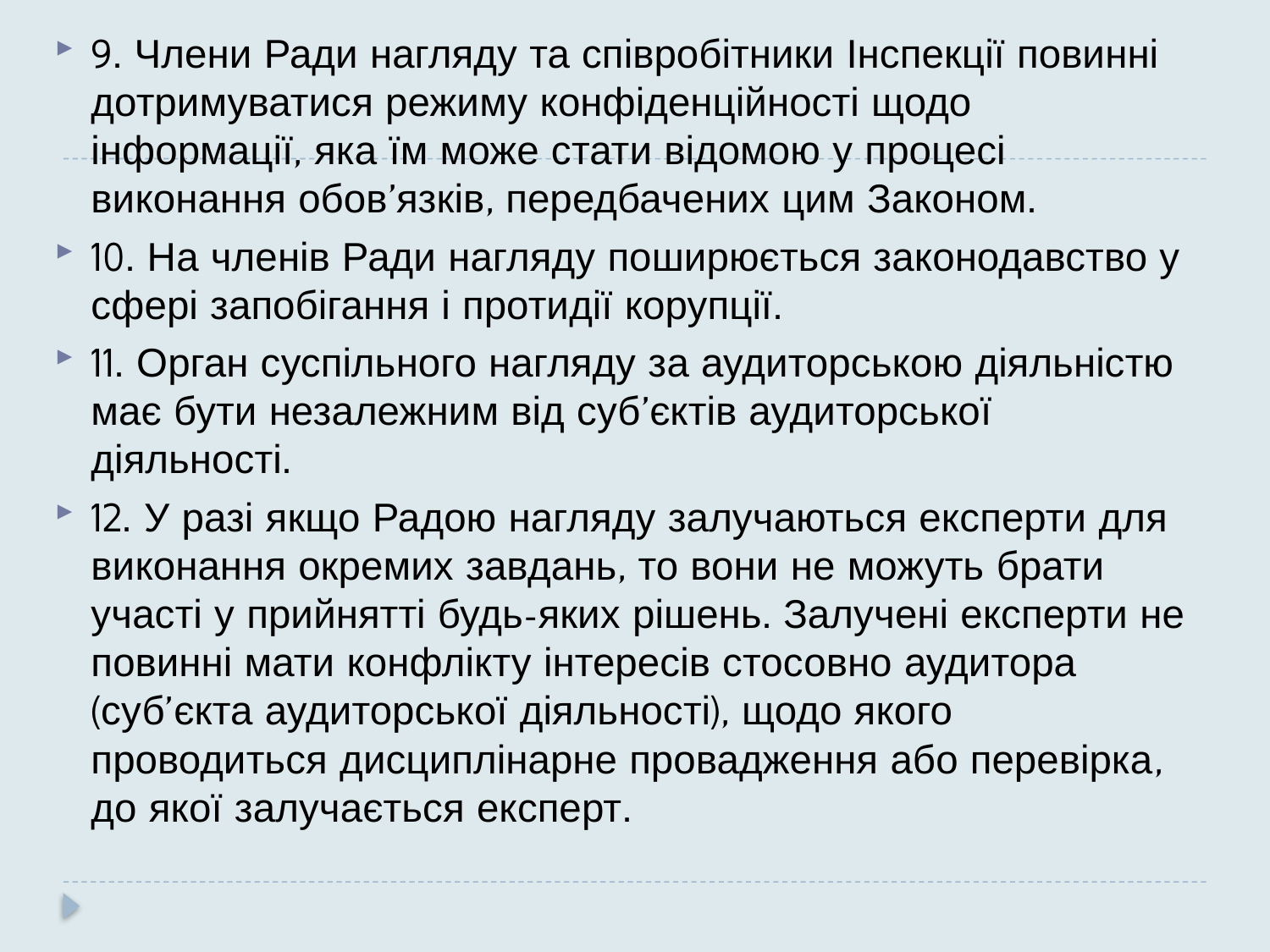

9. Члени Ради нагляду та співробітники Інспекції повинні дотримуватися режиму конфіденційності щодо інформації, яка їм може стати відомою у процесі виконання обов’язків, передбачених цим Законом.
10. На членів Ради нагляду поширюється законодавство у сфері запобігання і протидії корупції.
11. Орган суспільного нагляду за аудиторською діяльністю має бути незалежним від суб’єктів аудиторської діяльності.
12. У разі якщо Радою нагляду залучаються експерти для виконання окремих завдань, то вони не можуть брати участі у прийнятті будь-яких рішень. Залучені експерти не повинні мати конфлікту інтересів стосовно аудитора (суб’єкта аудиторської діяльності), щодо якого проводиться дисциплінарне провадження або перевірка, до якої залучається експерт.